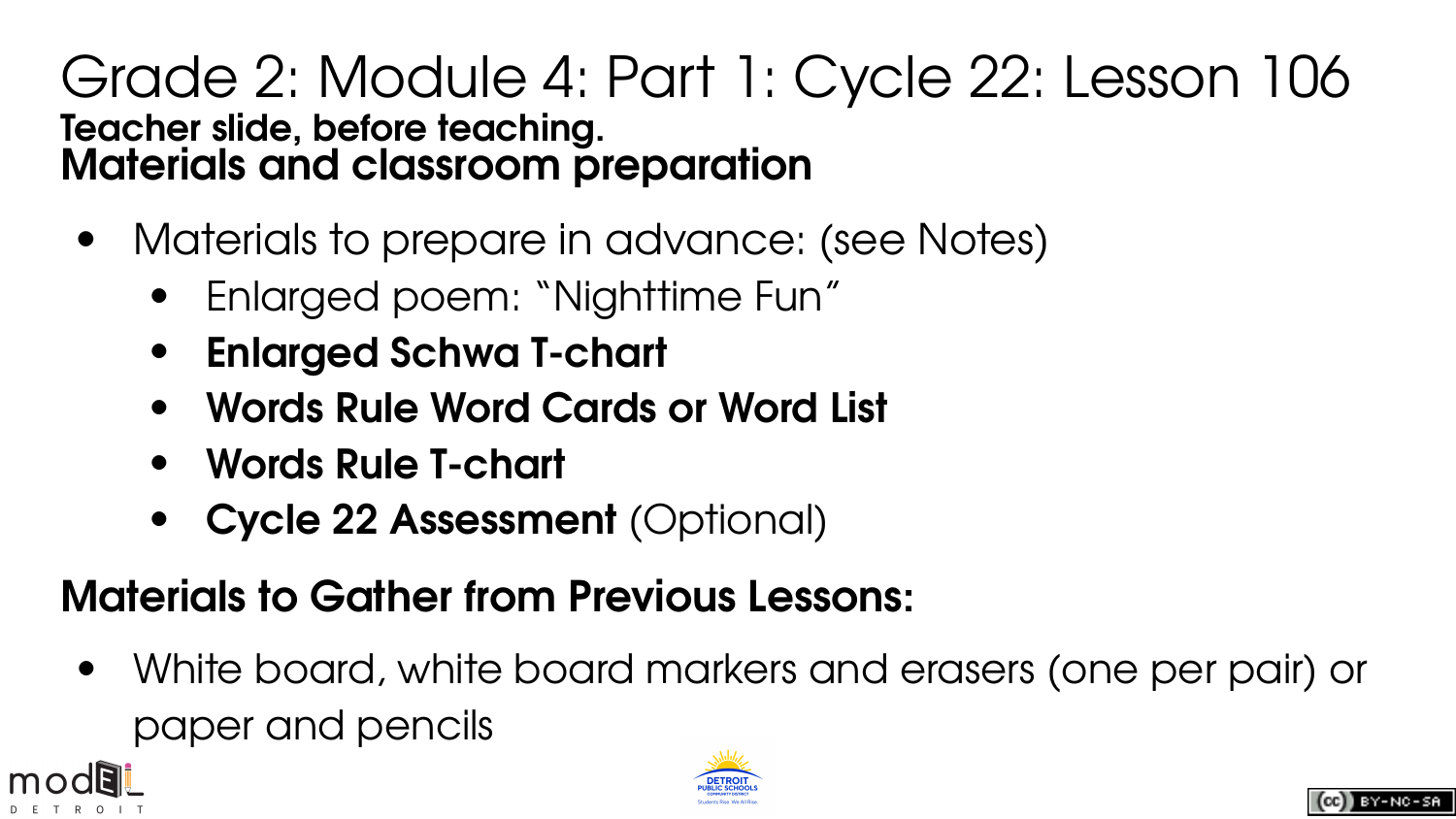

# Grade 2: Module 4: Part 1: Cycle 22: Lesson 106
Teacher slide, before teaching.
Materials and classroom preparation
Materials to prepare in advance: (see Notes)
Enlarged poem: “Nighttime Fun”
Enlarged Schwa T-chart
Words Rule Word Cards or Word List
Words Rule T-chart
Cycle 22 Assessment (Optional)
Materials to Gather from Previous Lessons:
White board, white board markers and erasers (one per pair) or paper and pencils